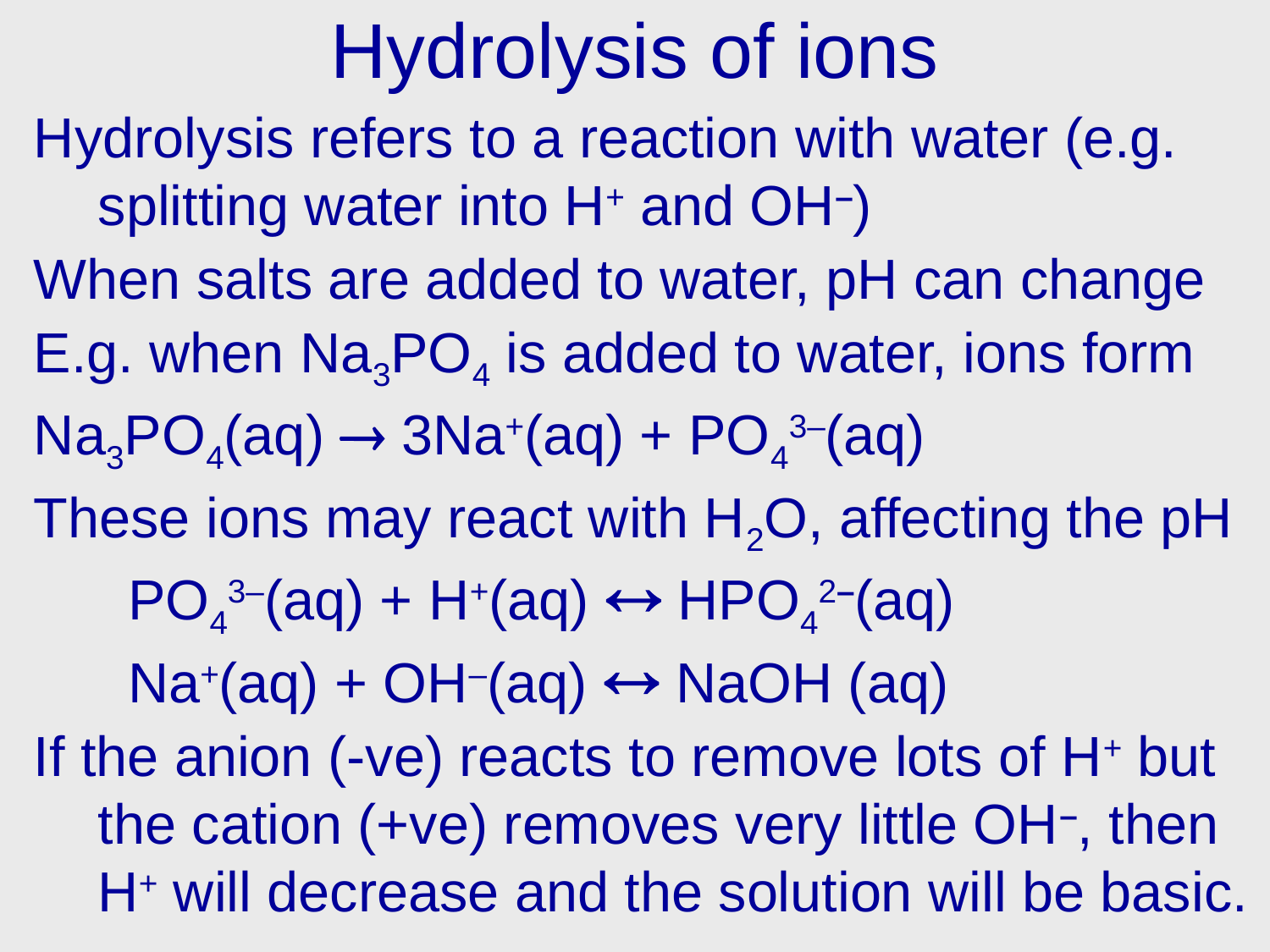

# Hydrolysis of ions
Hydrolysis refers to a reaction with water (e.g. splitting water into H+ and OH–)
When salts are added to water, pH can change
E.g. when Na3PO4 is added to water, ions form
Na3PO4(aq) → 3Na+(aq) + PO43–(aq)
These ions may react with H2O, affecting the pH
      PO43–(aq) + H+(aq) ↔ HPO42–(aq)
      Na+(aq) + OH–(aq) ↔ NaOH (aq)
If the anion (-ve) reacts to remove lots of H+ but the cation (+ve) removes very little OH–, then H+ will decrease and the solution will be basic.